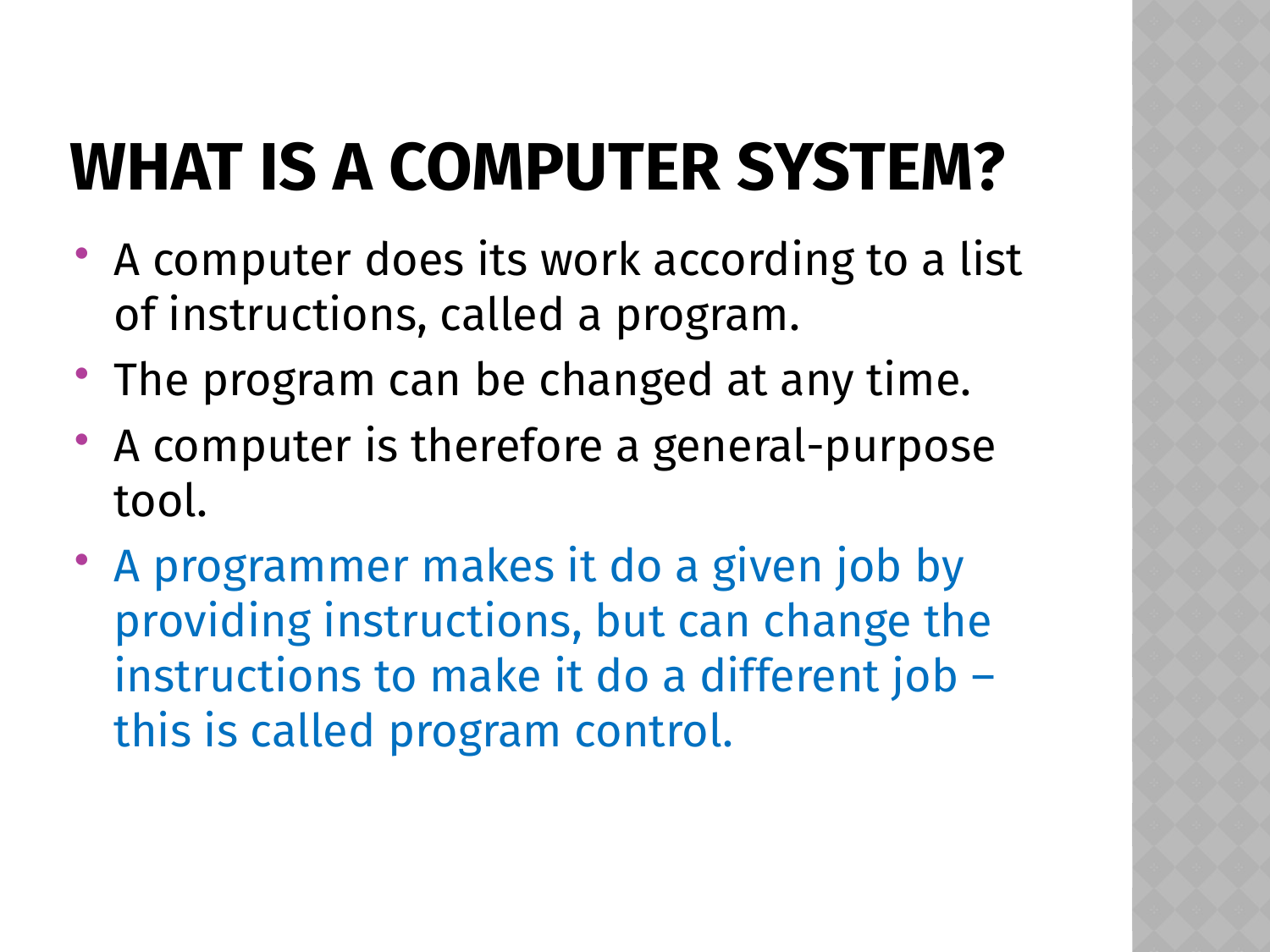

# What is a computer system?
A computer does its work according to a list of instructions, called a program.
The program can be changed at any time.
A computer is therefore a general-purpose tool.
A programmer makes it do a given job by providing instructions, but can change the instructions to make it do a different job – this is called program control.